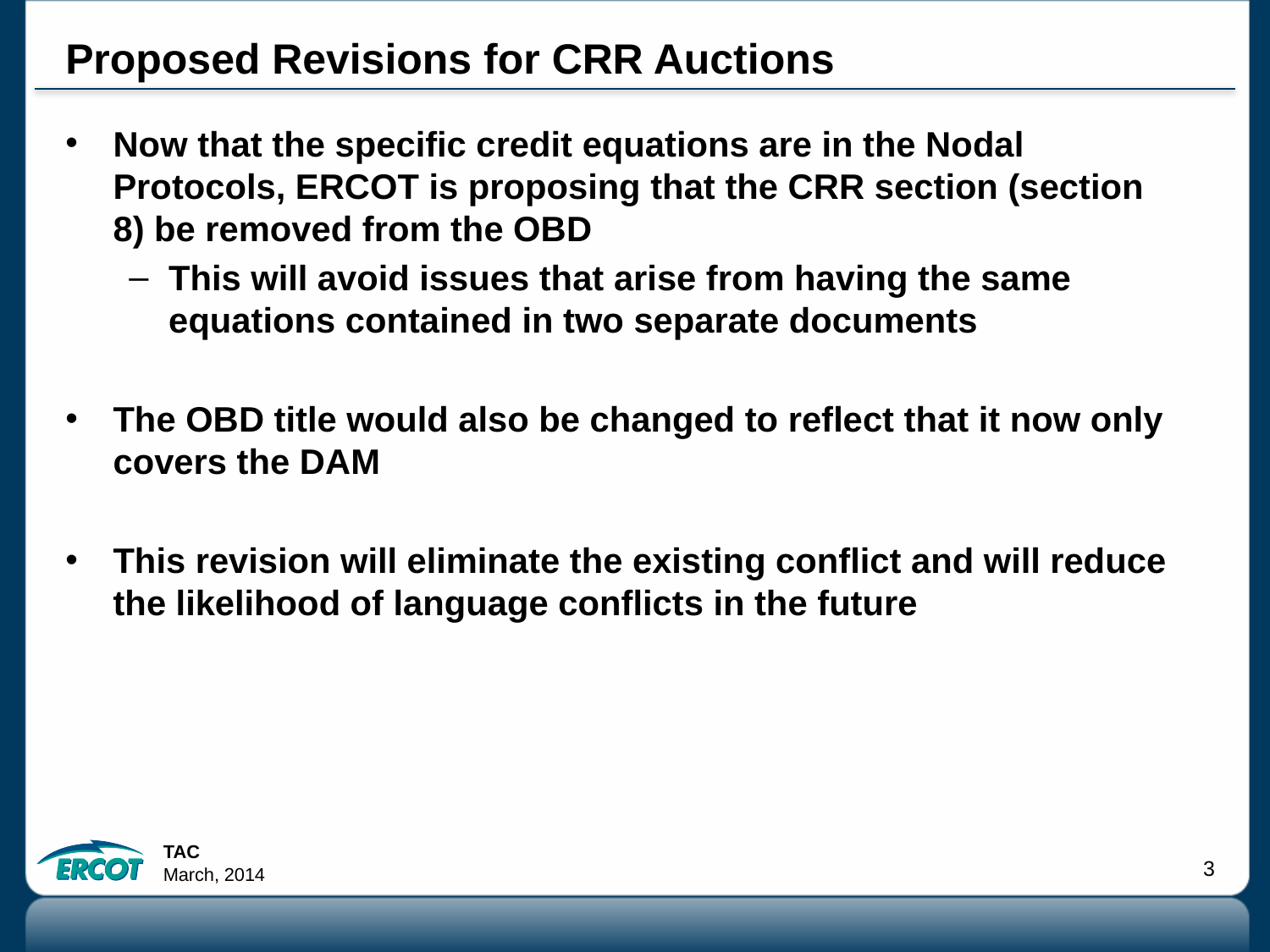

# Proposed Revisions for CRR Auctions
Now that the specific credit equations are in the Nodal Protocols, ERCOT is proposing that the CRR section (section 8) be removed from the OBD
This will avoid issues that arise from having the same equations contained in two separate documents

The OBD title would also be changed to reflect that it now only covers the DAM

This revision will eliminate the existing conflict and will reduce the likelihood of language conflicts in the future